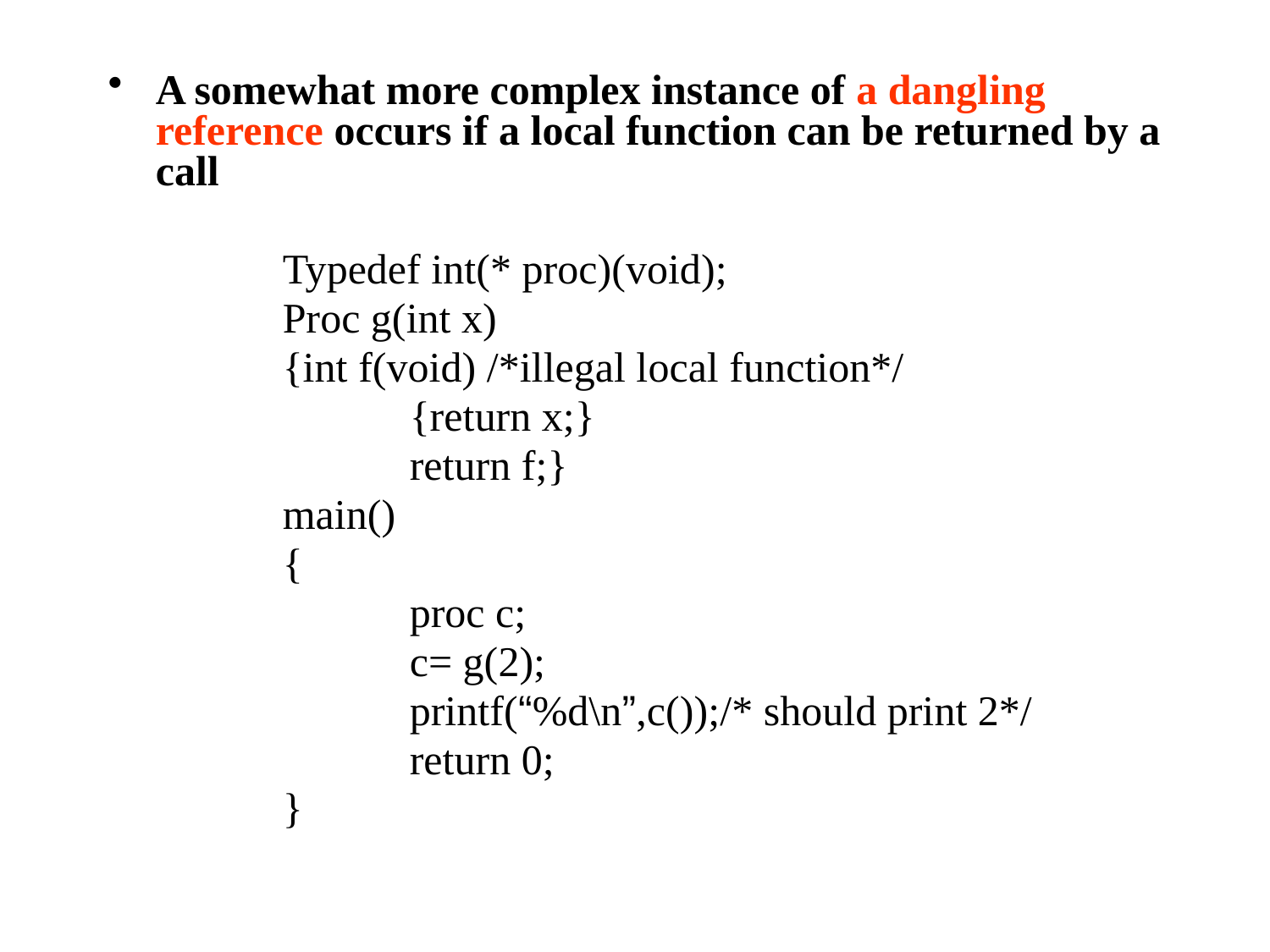

A somewhat more complex instance of a dangling reference occurs if a local function can be returned by a call

		Typedef int(* proc)(void);
		Proc g(int x)
		{int f(void) /*illegal local function*/
			{return x;}
			return f;}
		main()
		{
			proc c;
			c= g(2);
			printf(“%d\n”,c());/* should print 2*/
			return 0;
		}